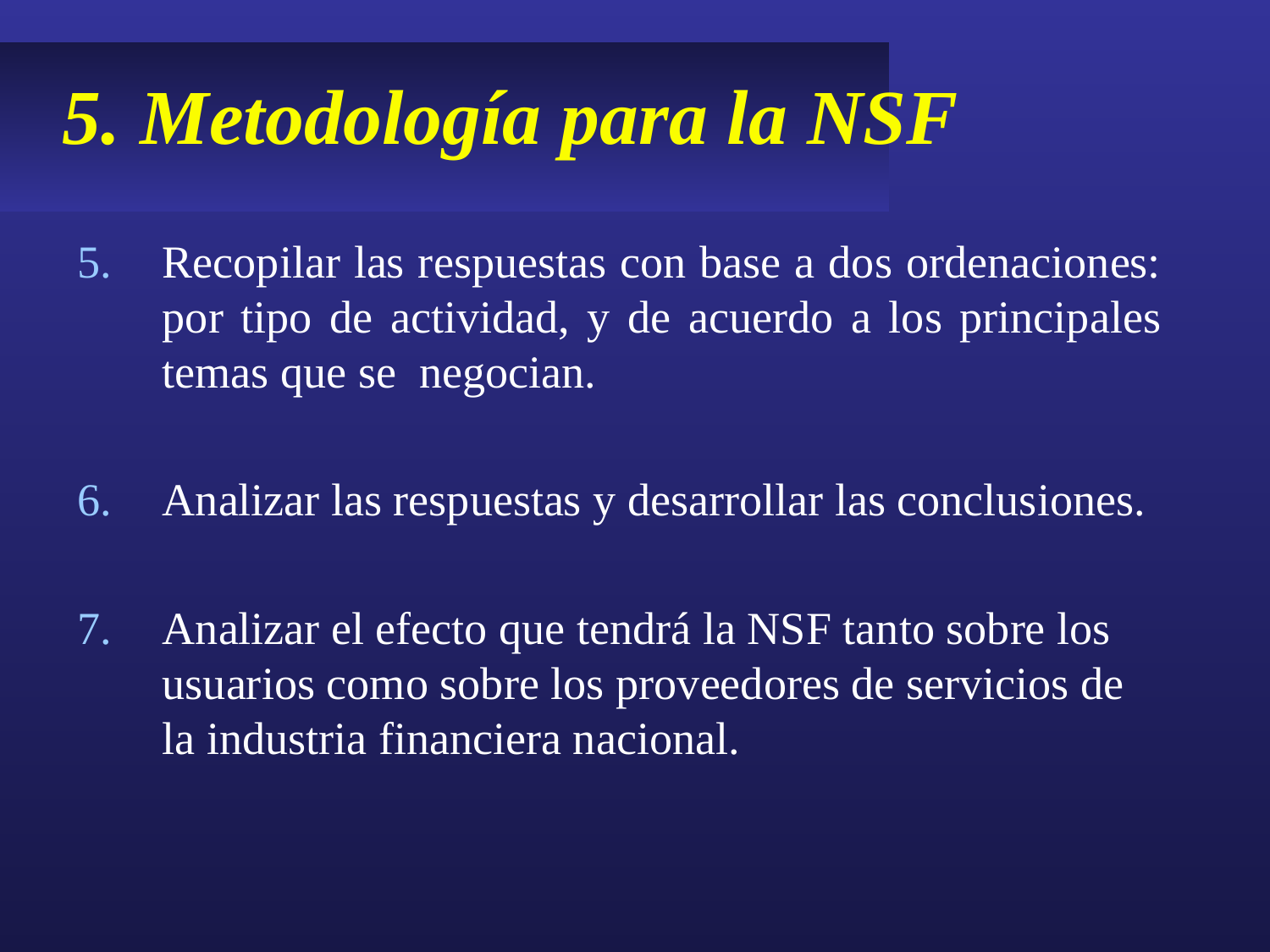

# 5. Metodología para la NSF

Recopilar las respuestas con base a dos ordenaciones: por tipo de actividad, y de acuerdo a los principales temas que se  negocian.

Analizar las respuestas y desarrollar las conclusiones.

Analizar el efecto que tendrá la NSF tanto sobre los usuarios como sobre los proveedores de servicios de la industria financiera nacional.